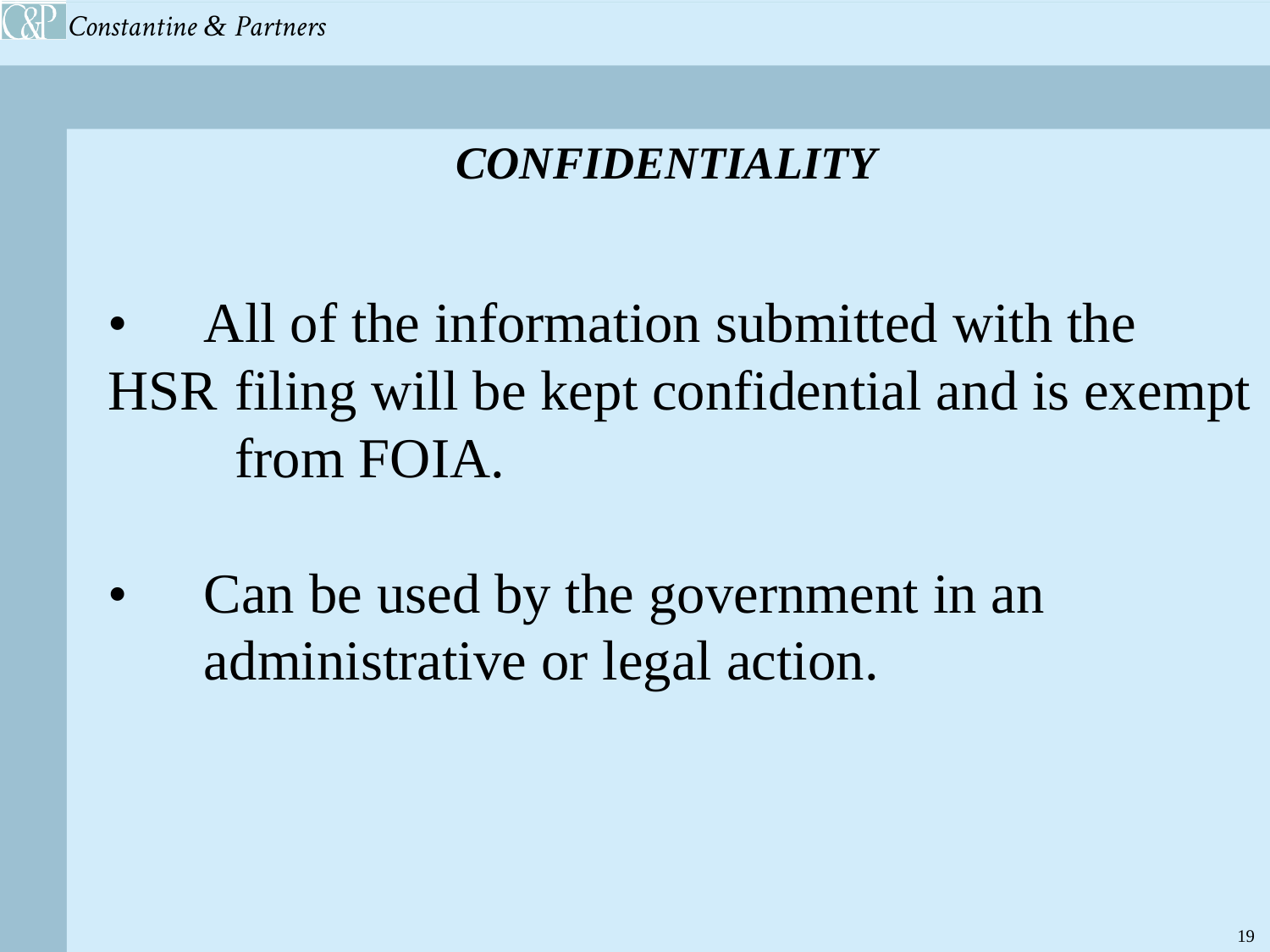

CONFIDENTIALITY
•	All of the information submitted with the HSR 	filing will be kept confidential and is exempt 		from FOIA.

•	Can be used by the government in an 			administrative or legal action.